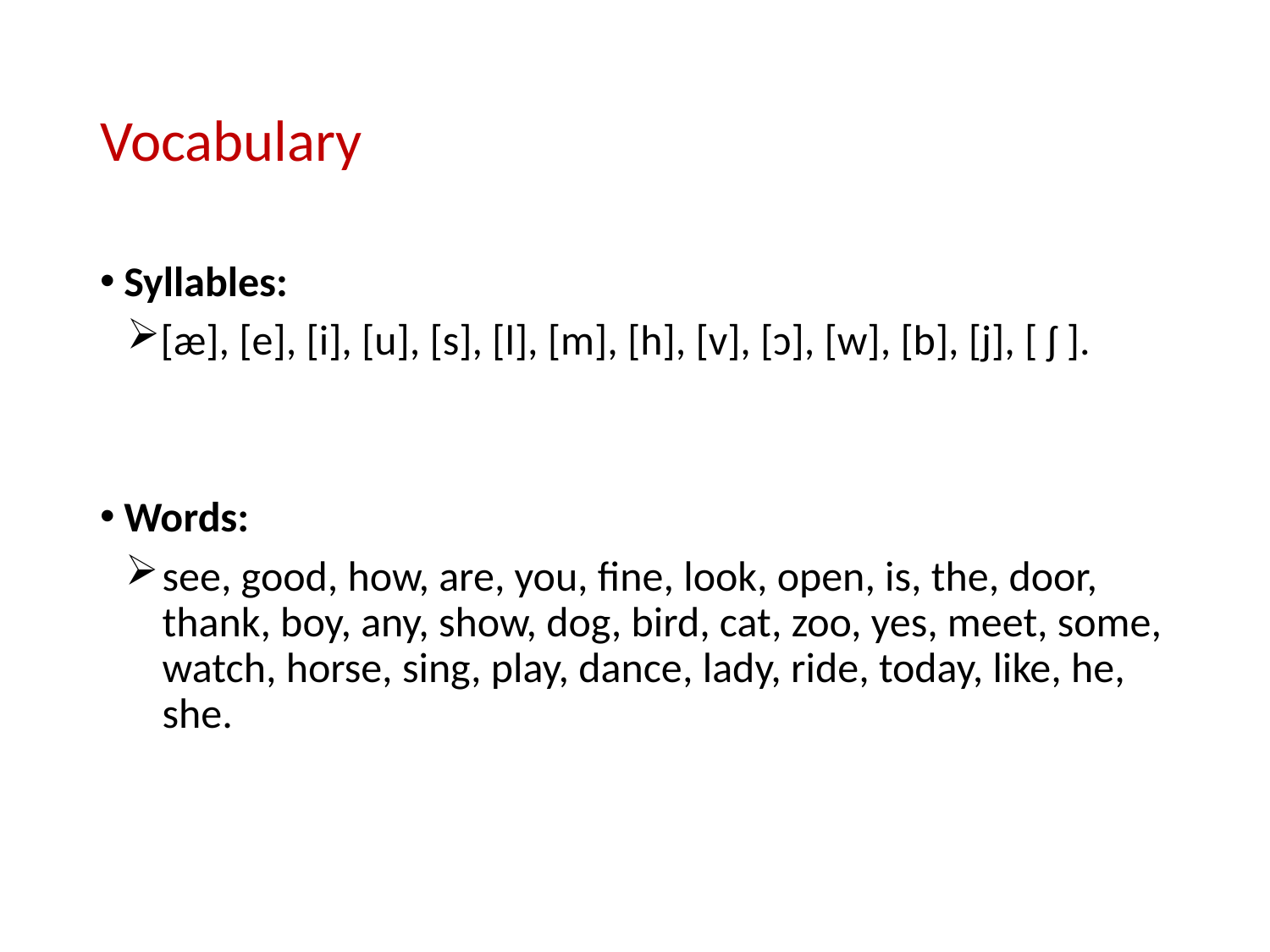

# Vocabulary
Syllables:
[æ], [e], [i], [u], [s], [l], [m], [h], [v], [ɔ], [w], [b], [j], [ ʃ ].

Words:
see, good, how, are, you, fine, look, open, is, the, door, thank, boy, any, show, dog, bird, cat, zoo, yes, meet, some, watch, horse, sing, play, dance, lady, ride, today, like, he, she.